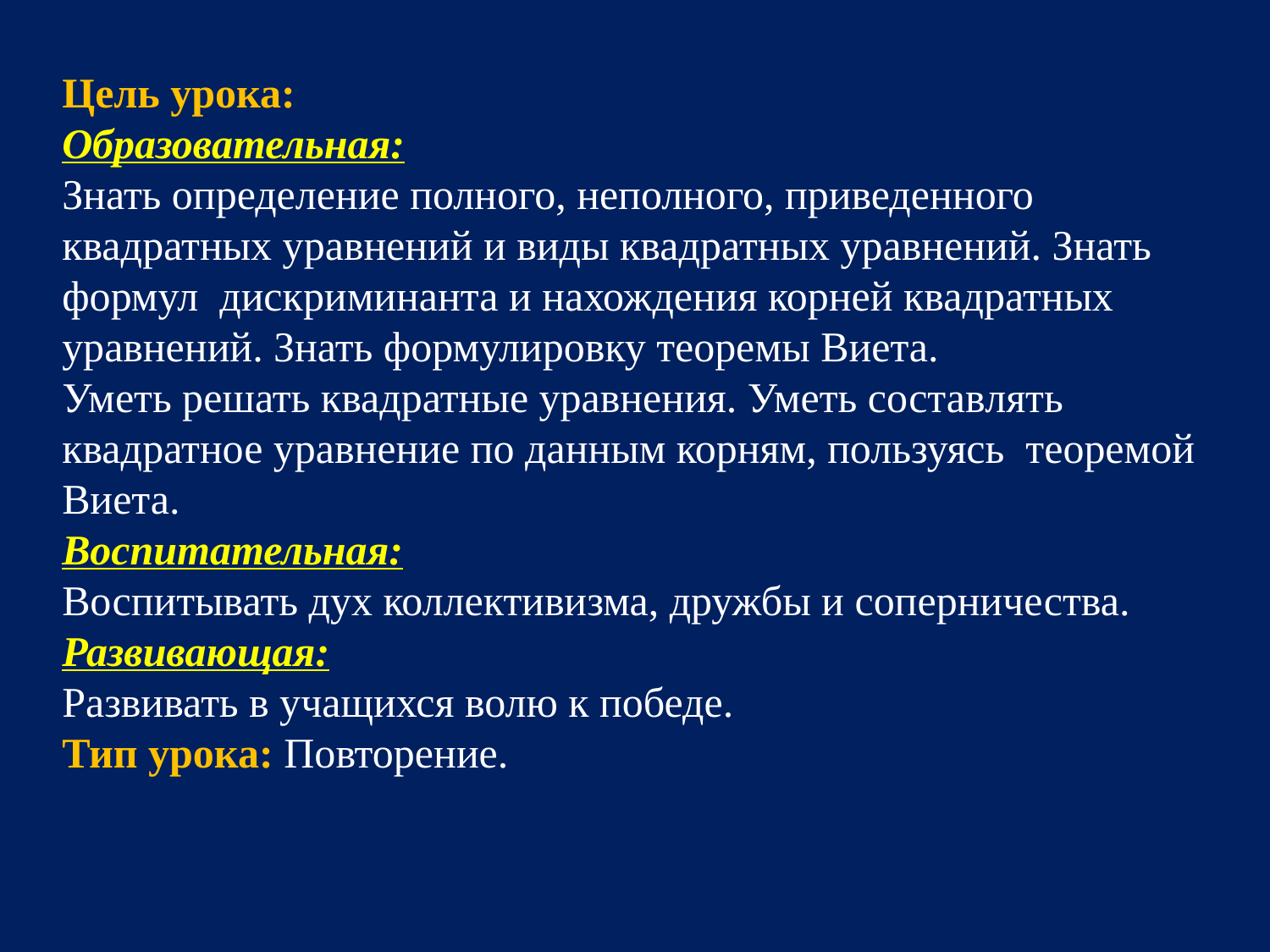

Цель урока:
Образовательная:
Знать определение полного, неполного, приведенного квадратных уравнений и виды квадратных уравнений. Знать формул  дискриминанта и нахождения корней квадратных уравнений. Знать формулировку теоремы Виета.
Уметь решать квадратные уравнения. Уметь составлять квадратное уравнение по данным корням, пользуясь  теоремой Виета.
Воспитательная:
Воспитывать дух коллективизма, дружбы и соперничества.
Развивающая:
Развивать в учащихся волю к победе.
Тип урока: Повторение.